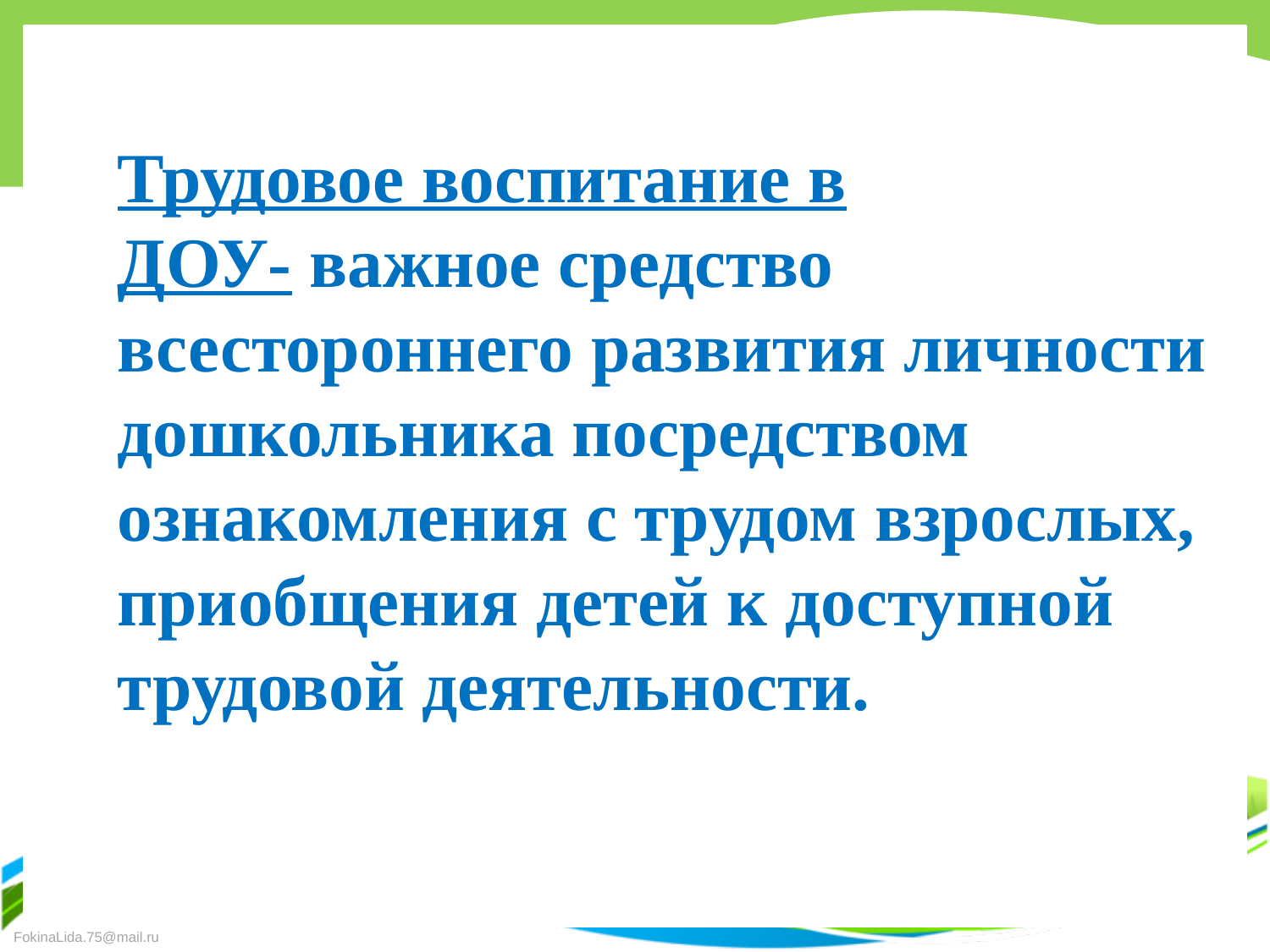

Трудовое воспитание в ДОУ- важное средство всестороннего развития личности дошкольника посредством ознакомления с трудом взрослых, приобщения детей к доступной трудовой деятельности.